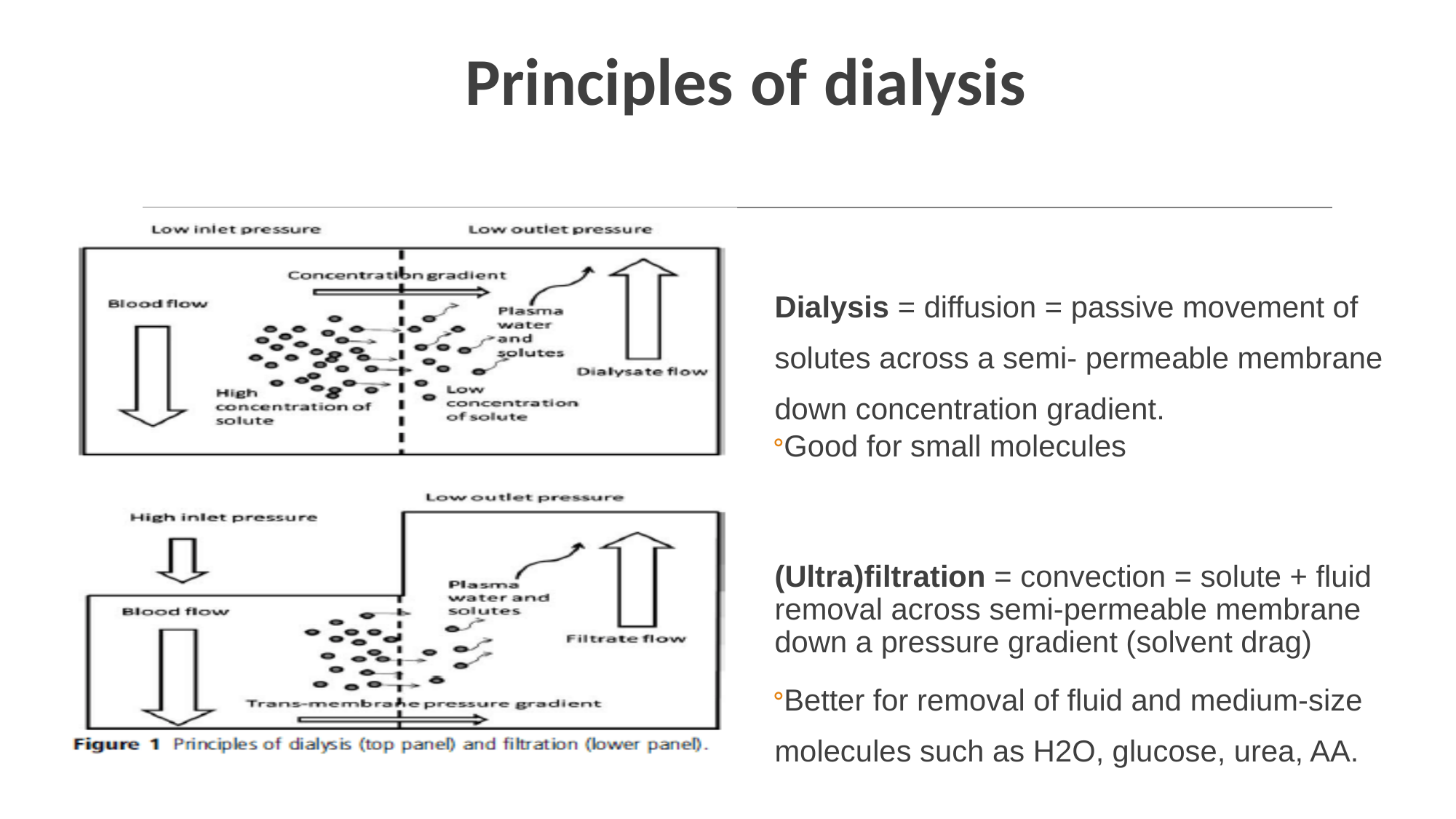

Principles of dialysis

Dialysis = diffusion = passive movement of solutes across a semi- permeable membrane down concentration gradient.
Good for small molecules

(Ultra)filtration = convection = solute + fluid removal across semi-permeable membrane down a pressure gradient (solvent drag)
Better for removal of fluid and medium-size molecules such as H2O, glucose, urea, AA.